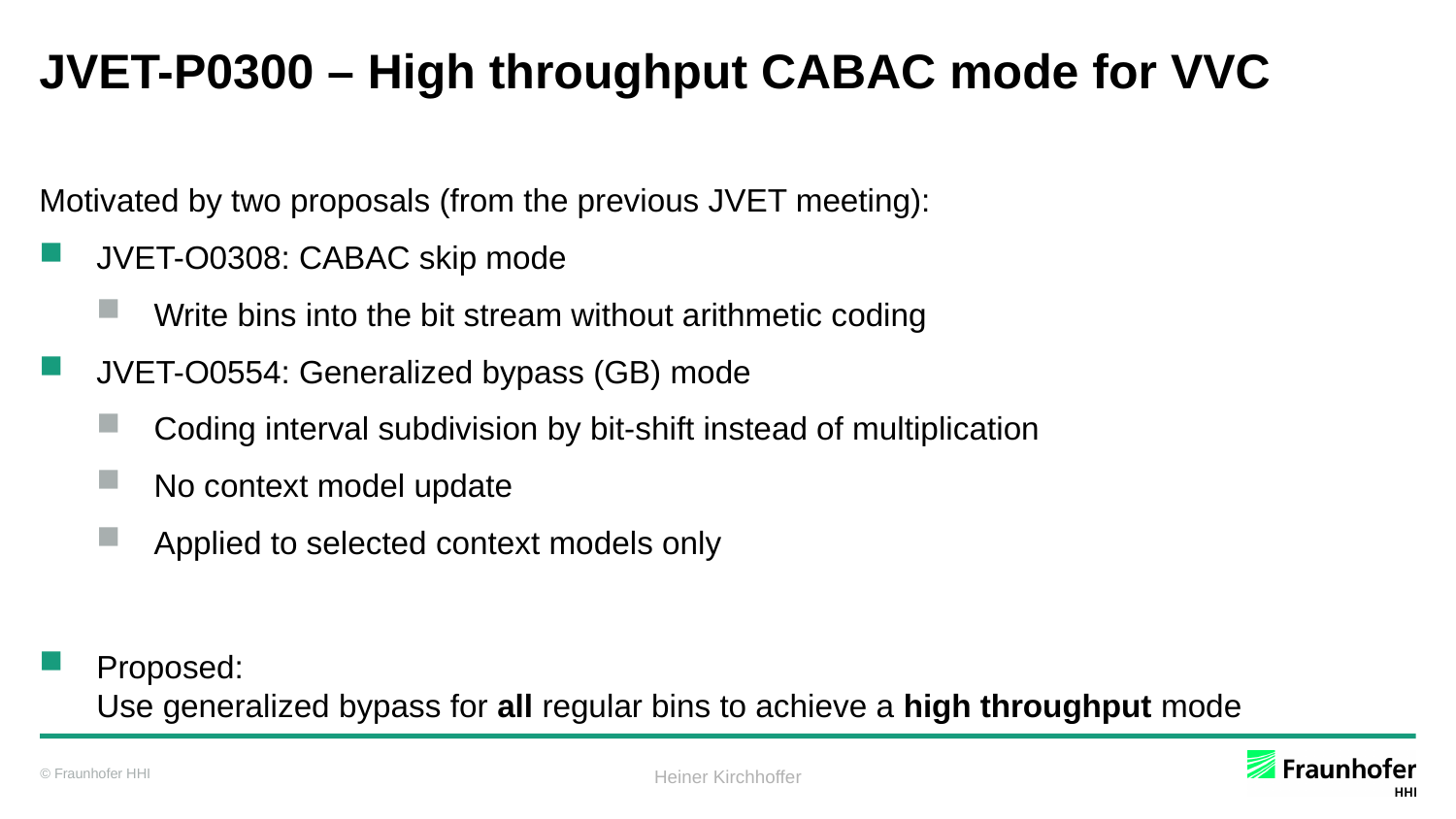

# JVET-P0300 – High throughput CABAC mode for VVC
Motivated by two proposals (from the previous JVET meeting):
JVET-O0308: CABAC skip mode
Write bins into the bit stream without arithmetic coding
JVET-O0554: Generalized bypass (GB) mode
Coding interval subdivision by bit-shift instead of multiplication
No context model update
Applied to selected context models only

Proposed:
Use generalized bypass for all regular bins to achieve a high throughput mode
Heiner Kirchhoffer